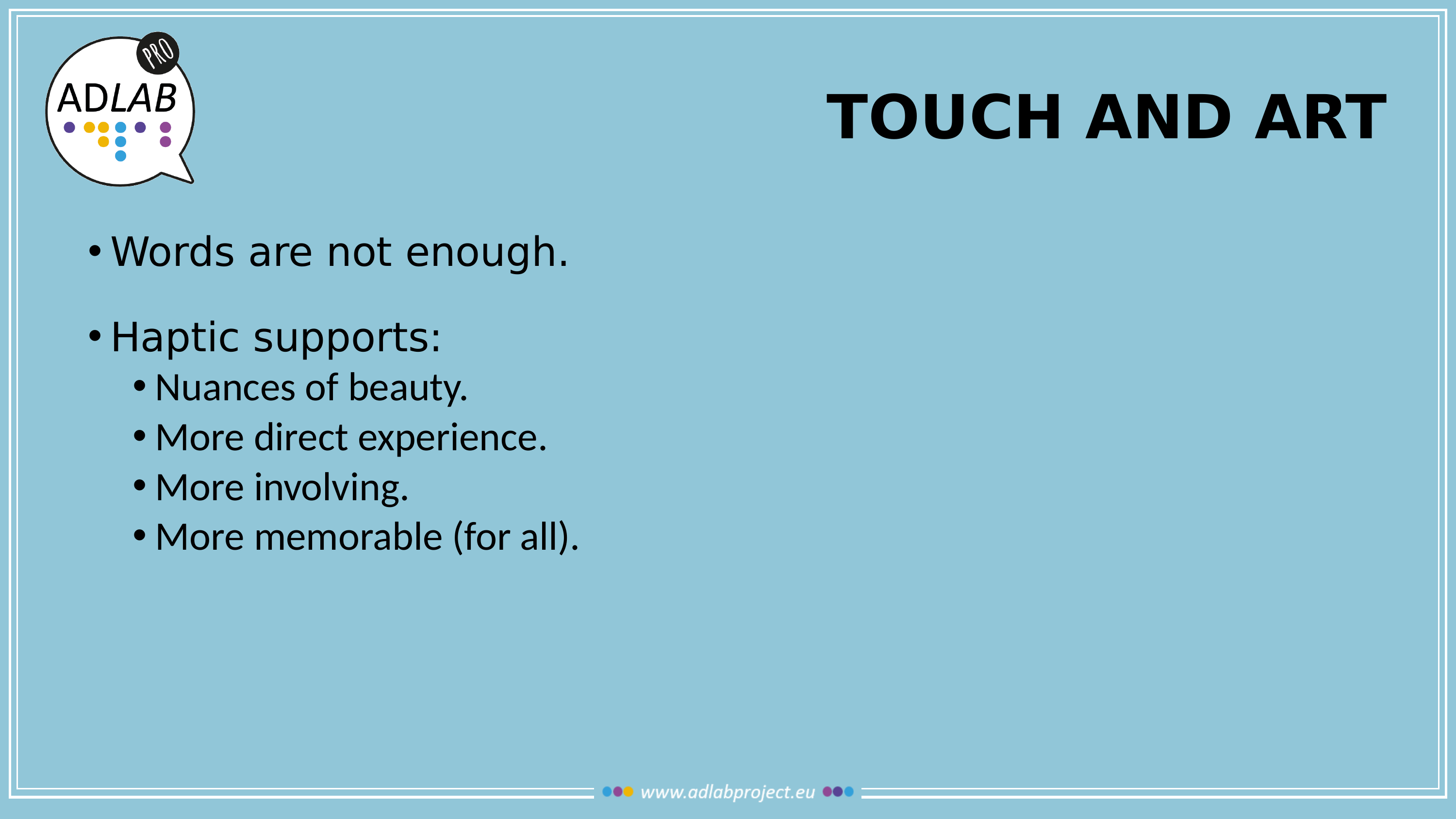

# Touch and art
Words are not enough.
Haptic supports:
Nuances of beauty.
More direct experience.
More involving.
More memorable (for all).